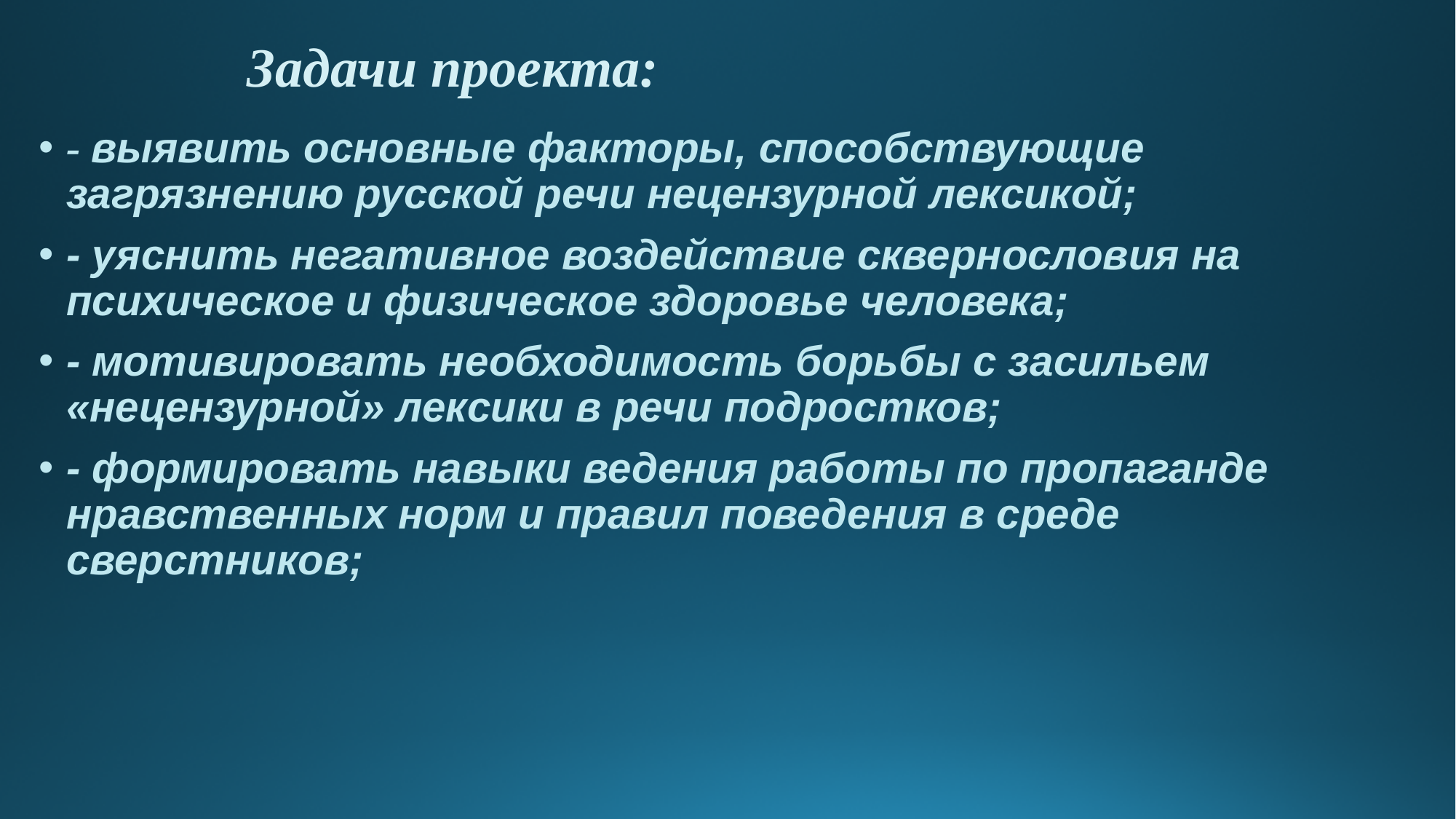

# Задачи проекта:
- выявить основные факторы, способствующие загрязнению русской речи нецензурной лексикой;
- уяснить негативное воздействие сквернословия на психическое и физическое здоровье человека;
- мотивировать необходимость борьбы с засильем «нецензурной» лексики в речи подростков;
- формировать навыки ведения работы по пропаганде нравственных норм и правил поведения в среде сверстников;